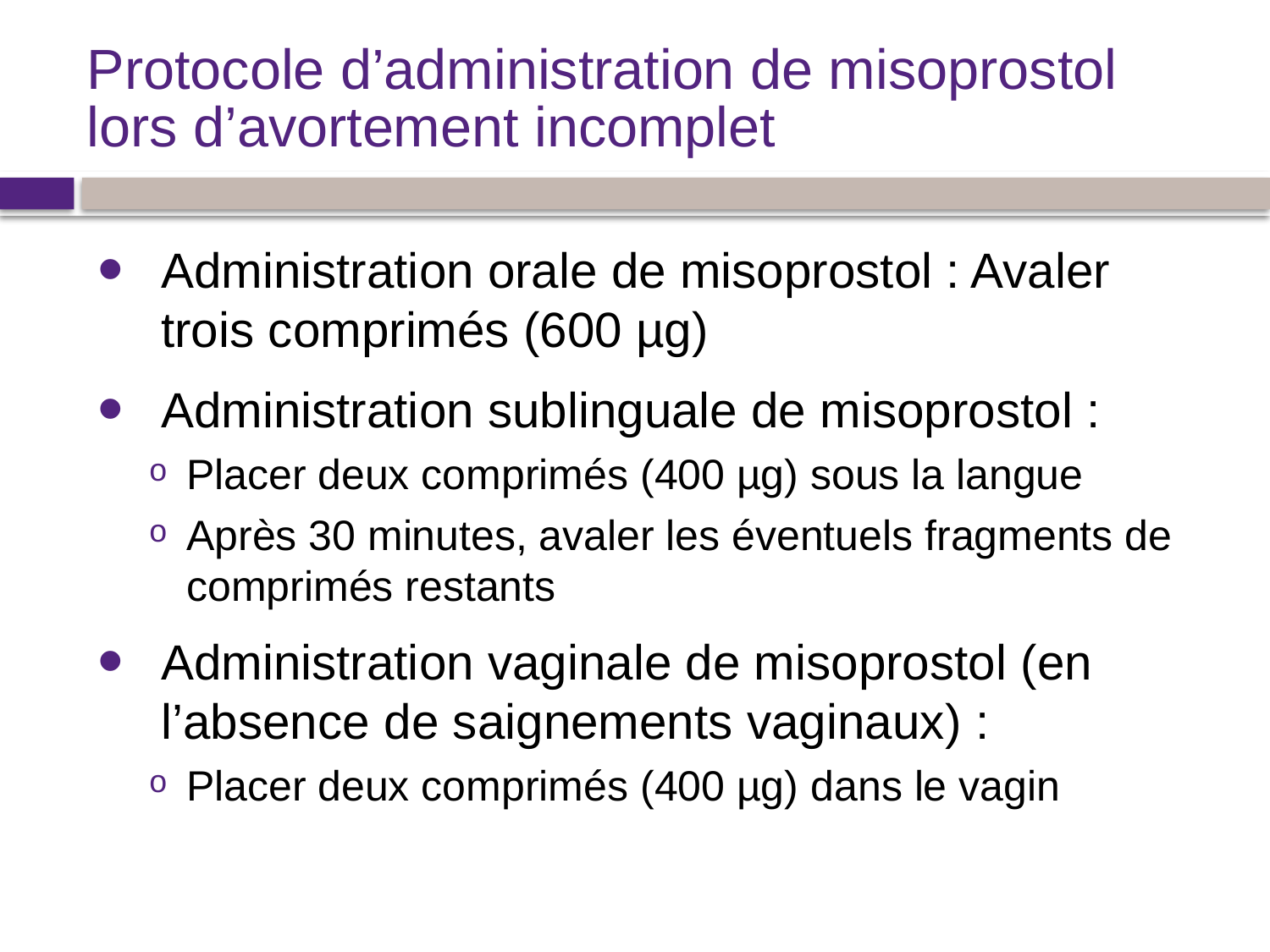

# Protocole d’administration de misoprostol lors d’avortement incomplet
Administration orale de misoprostol : Avaler trois comprimés (600 µg)
Administration sublinguale de misoprostol :
Placer deux comprimés (400 µg) sous la langue
Après 30 minutes, avaler les éventuels fragments de comprimés restants
Administration vaginale de misoprostol (en l’absence de saignements vaginaux) :
Placer deux comprimés (400 µg) dans le vagin